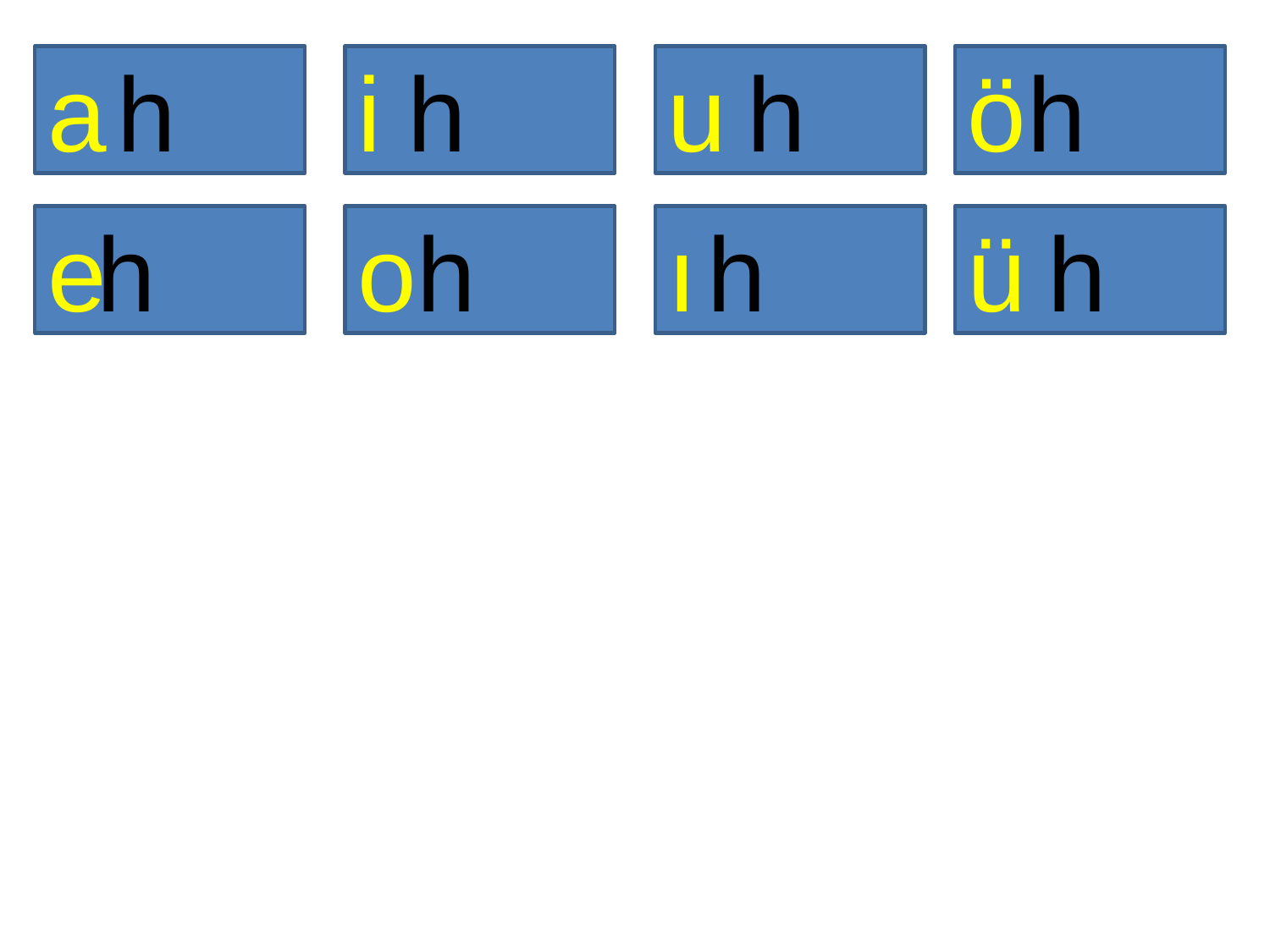

a
h
i
h
u
h
ö
h
e
h
o
h
ı
h
ü
h